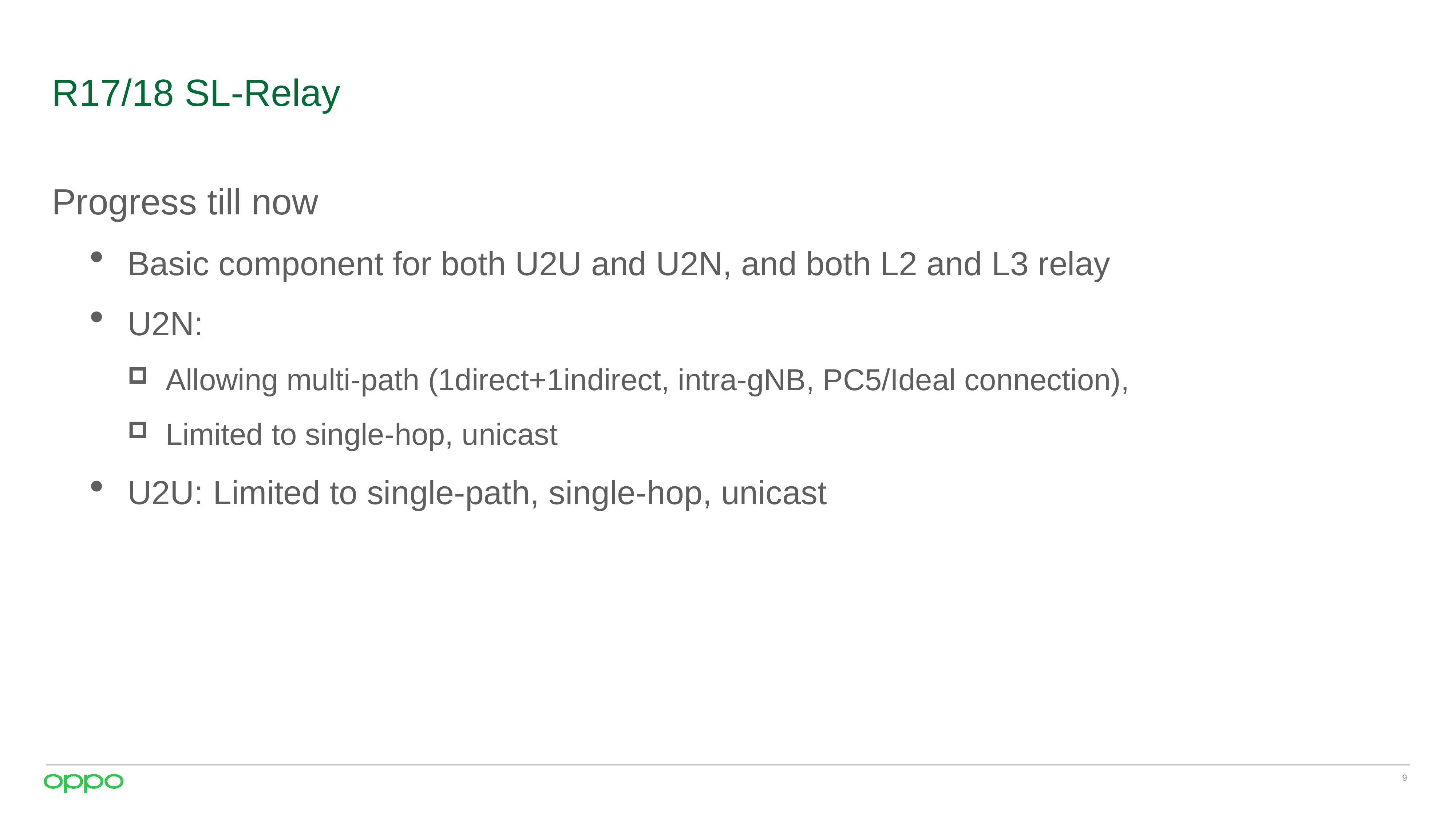

# R17/18 SL-Relay
Progress till now
Basic component for both U2U and U2N, and both L2 and L3 relay
U2N:
Allowing multi-path (1direct+1indirect, intra-gNB, PC5/Ideal connection),
Limited to single-hop, unicast
U2U: Limited to single-path, single-hop, unicast